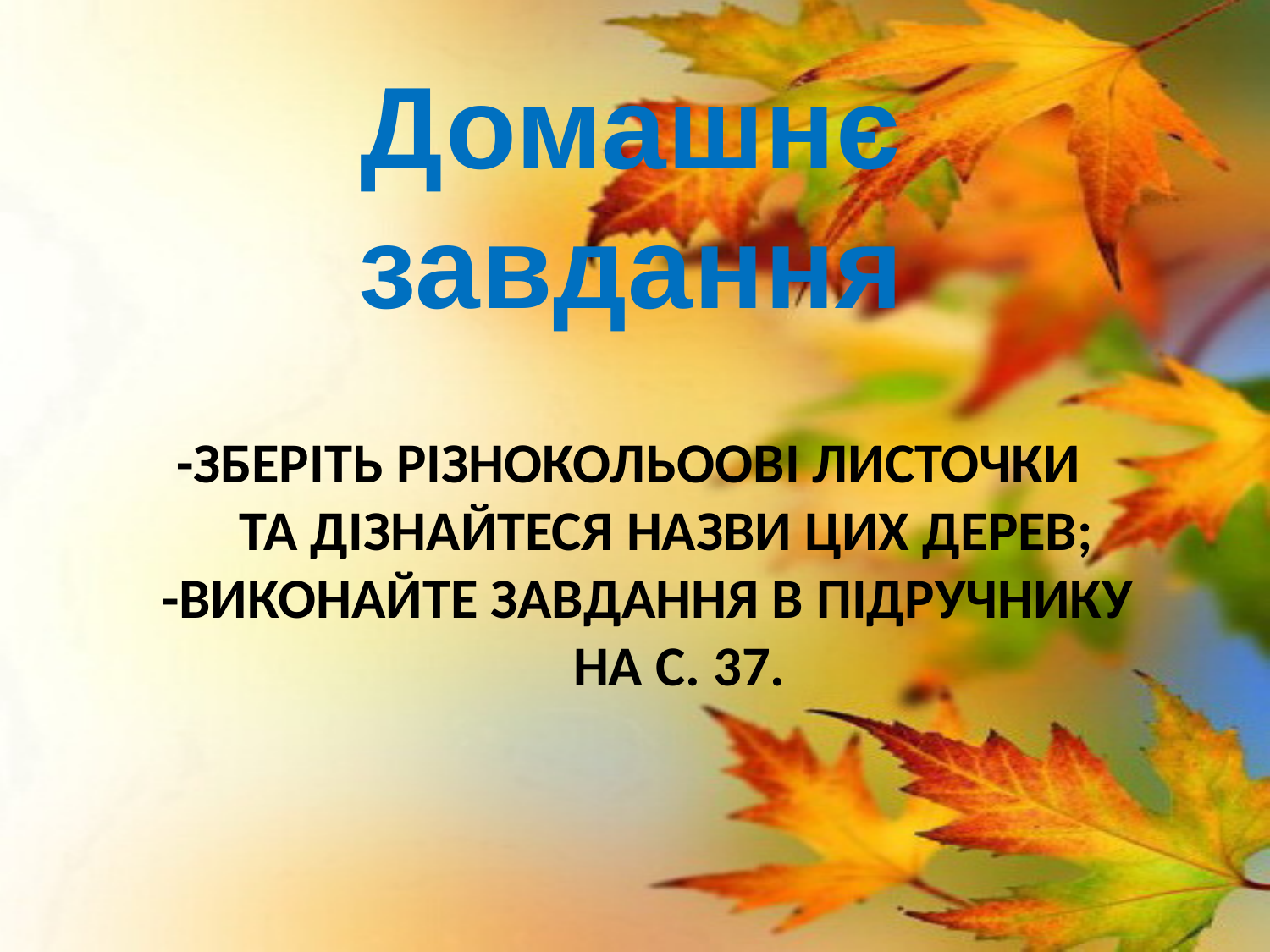

Домашнє завдання
-зберіть різнокольоові листочки
     та дізнайтеся назви цих дерев;
   -виконайте завдання в підручнику
        на с. 37.